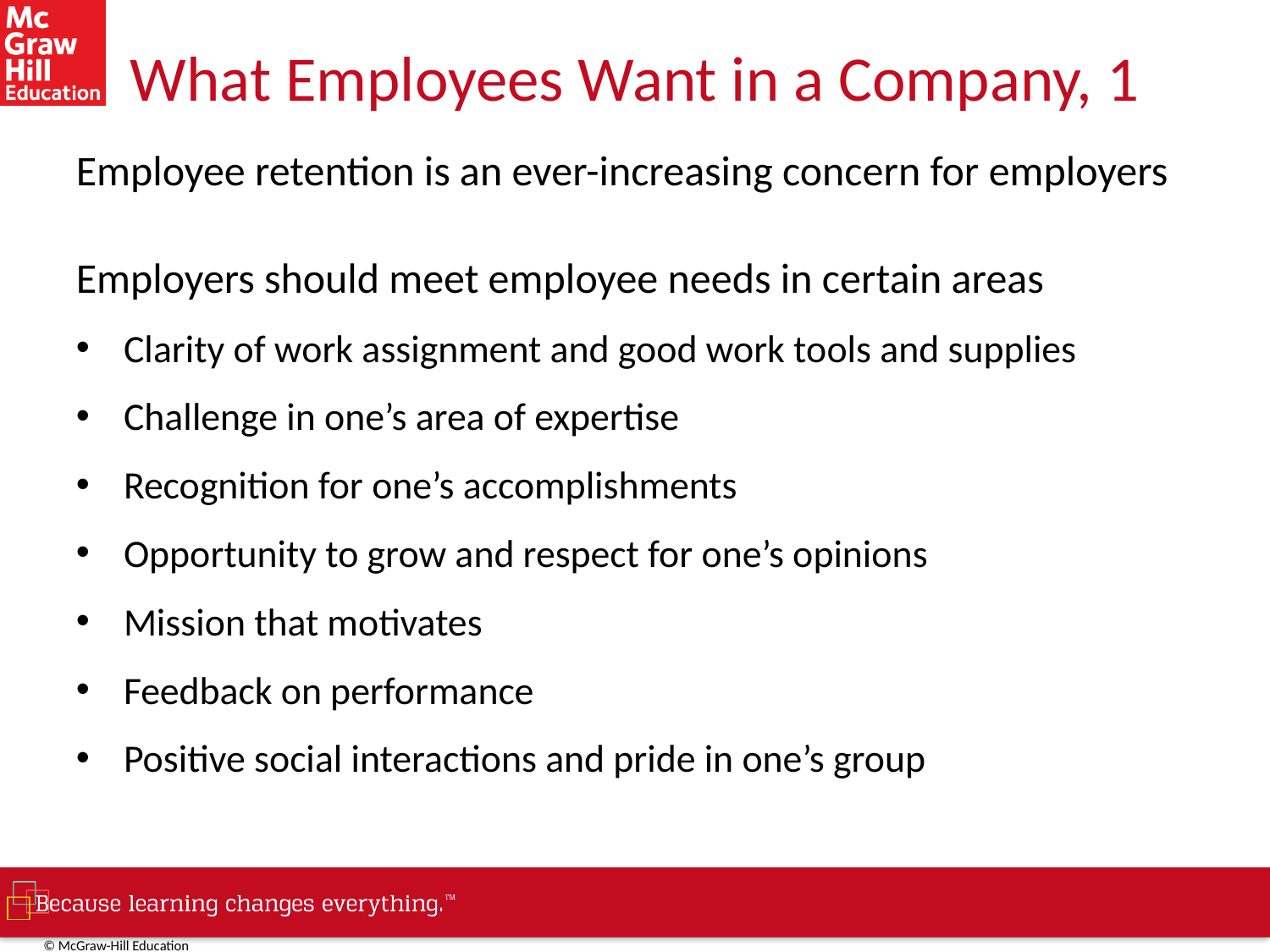

# What Employees Want in a Company, 1
Employee retention is an ever-increasing concern for employers

Employers should meet employee needs in certain areas
Clarity of work assignment and good work tools and supplies
Challenge in one’s area of expertise
Recognition for one’s accomplishments
Opportunity to grow and respect for one’s opinions
Mission that motivates
Feedback on performance
Positive social interactions and pride in one’s group